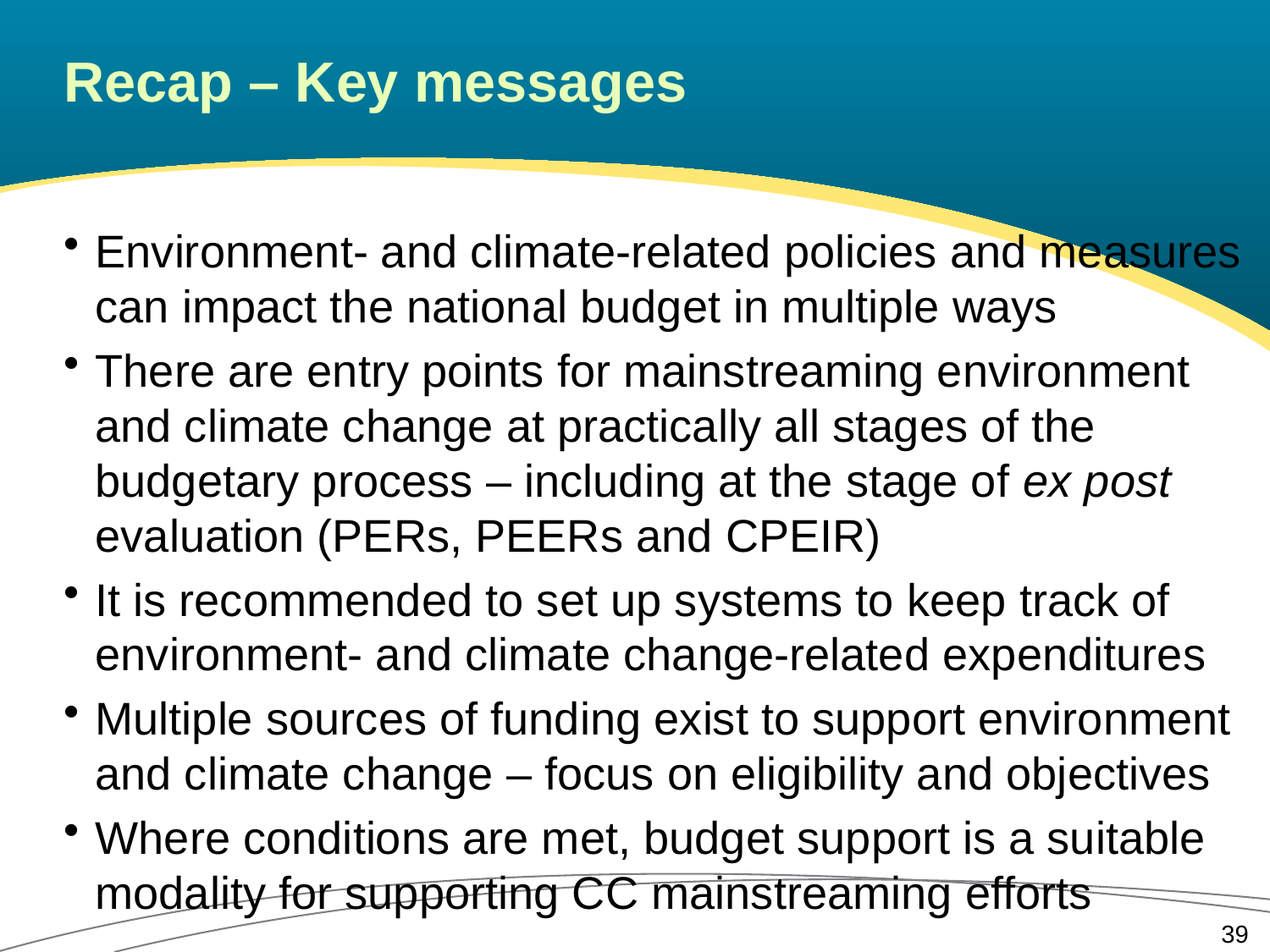

# Recap – Key messages
Environment- and climate-related policies and measures can impact the national budget in multiple ways
There are entry points for mainstreaming environment and climate change at practically all stages of the budgetary process – including at the stage of ex post evaluation (PERs, PEERs and CPEIR)
It is recommended to set up systems to keep track of environment- and climate change-related expenditures
Multiple sources of funding exist to support environment and climate change – focus on eligibility and objectives
Where conditions are met, budget support is a suitable modality for supporting CC mainstreaming efforts

39